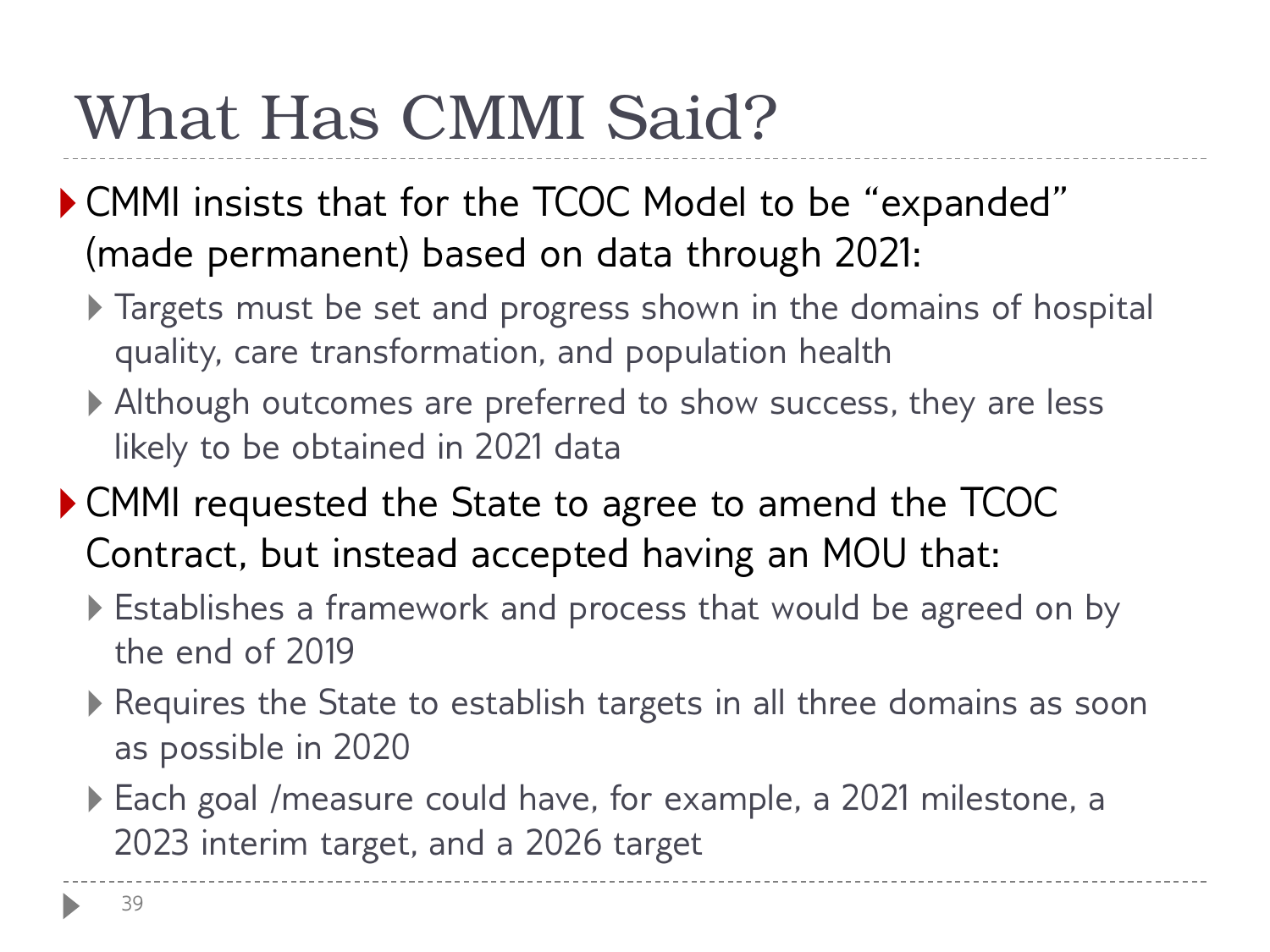

# What Has CMMI Said?
CMMI insists that for the TCOC Model to be “expanded” (made permanent) based on data through 2021:
Targets must be set and progress shown in the domains of hospital quality, care transformation, and population health
Although outcomes are preferred to show success, they are less likely to be obtained in 2021 data
CMMI requested the State to agree to amend the TCOC Contract, but instead accepted having an MOU that:
Establishes a framework and process that would be agreed on by the end of 2019
Requires the State to establish targets in all three domains as soon as possible in 2020
Each goal /measure could have, for example, a 2021 milestone, a 2023 interim target, and a 2026 target